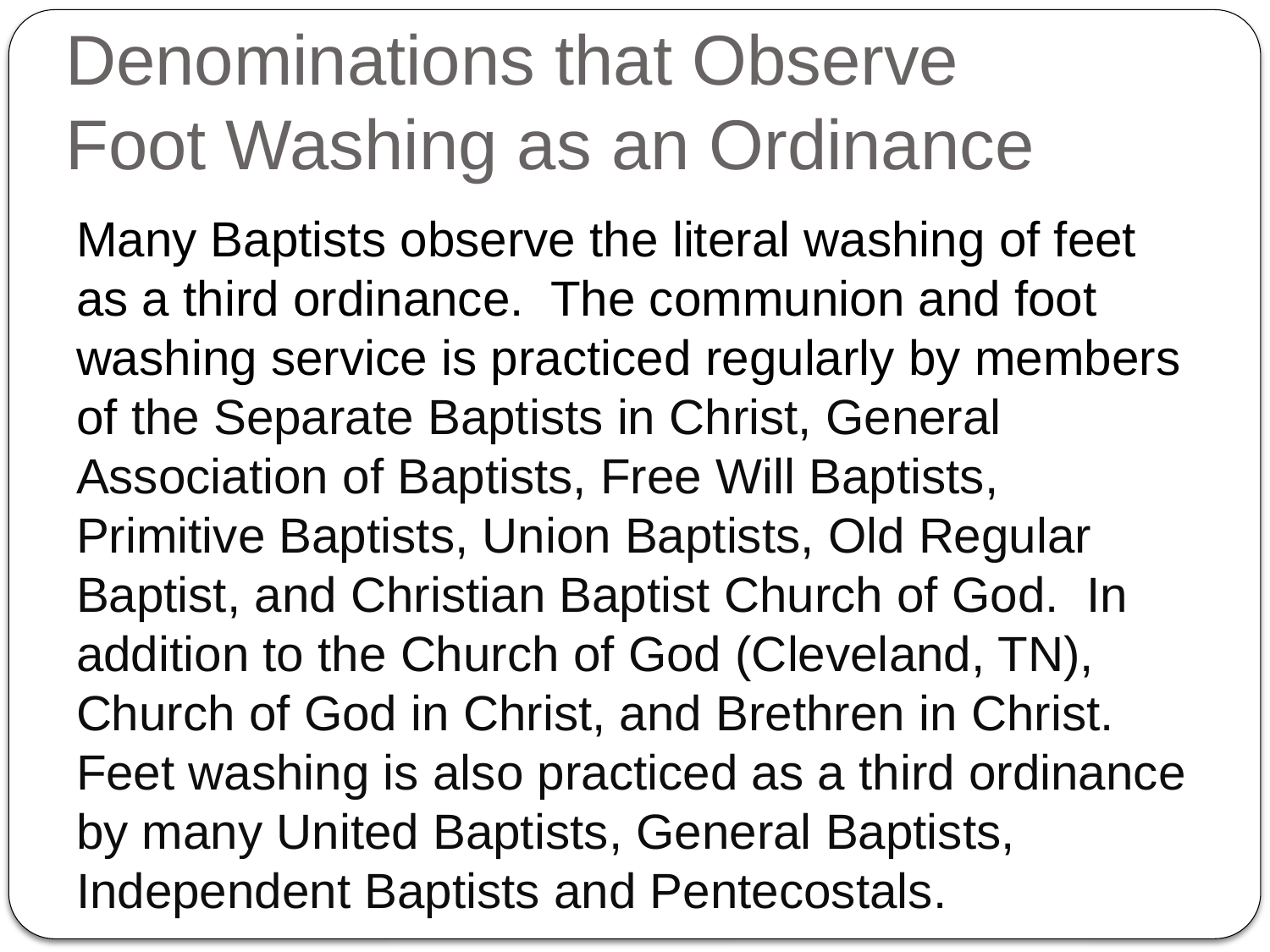

# Denominations that Observe Foot Washing as an Ordinance
Many Baptists observe the literal washing of feet as a third ordinance.  The communion and foot washing service is practiced regularly by members of the Separate Baptists in Christ, General Association of Baptists, Free Will Baptists, Primitive Baptists, Union Baptists, Old Regular Baptist, and Christian Baptist Church of God.  In addition to the Church of God (Cleveland, TN), Church of God in Christ, and Brethren in Christ. Feet washing is also practiced as a third ordinance by many United Baptists, General Baptists, Independent Baptists and Pentecostals.